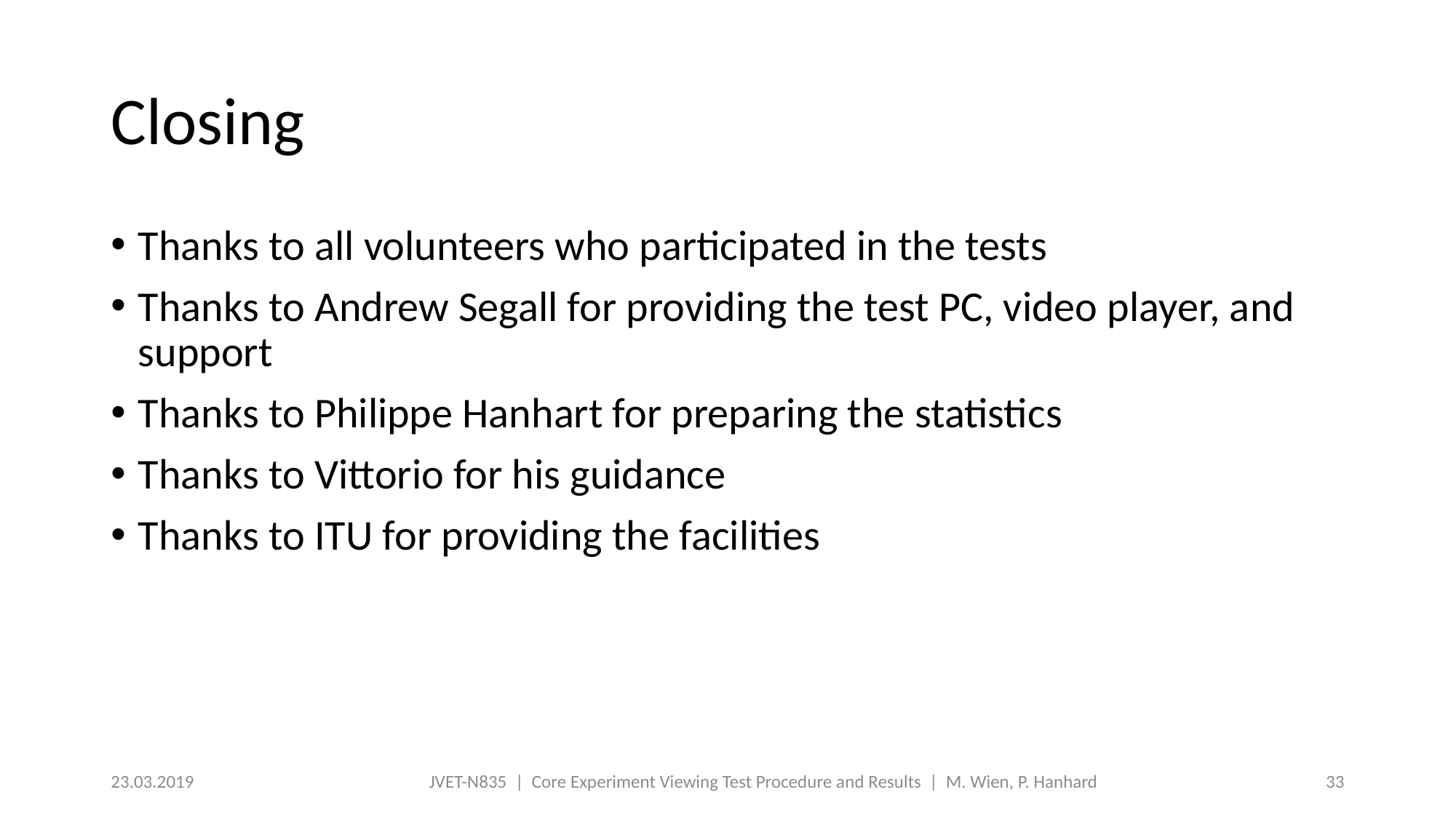

# Closing
Thanks to all volunteers who participated in the tests
Thanks to Andrew Segall for providing the test PC, video player, and support
Thanks to Philippe Hanhart for preparing the statistics
Thanks to Vittorio for his guidance
Thanks to ITU for providing the facilities
23.03.2019
JVET-N835  |  Core Experiment Viewing Test Procedure and Results  |  M. Wien, P. Hanhard
33